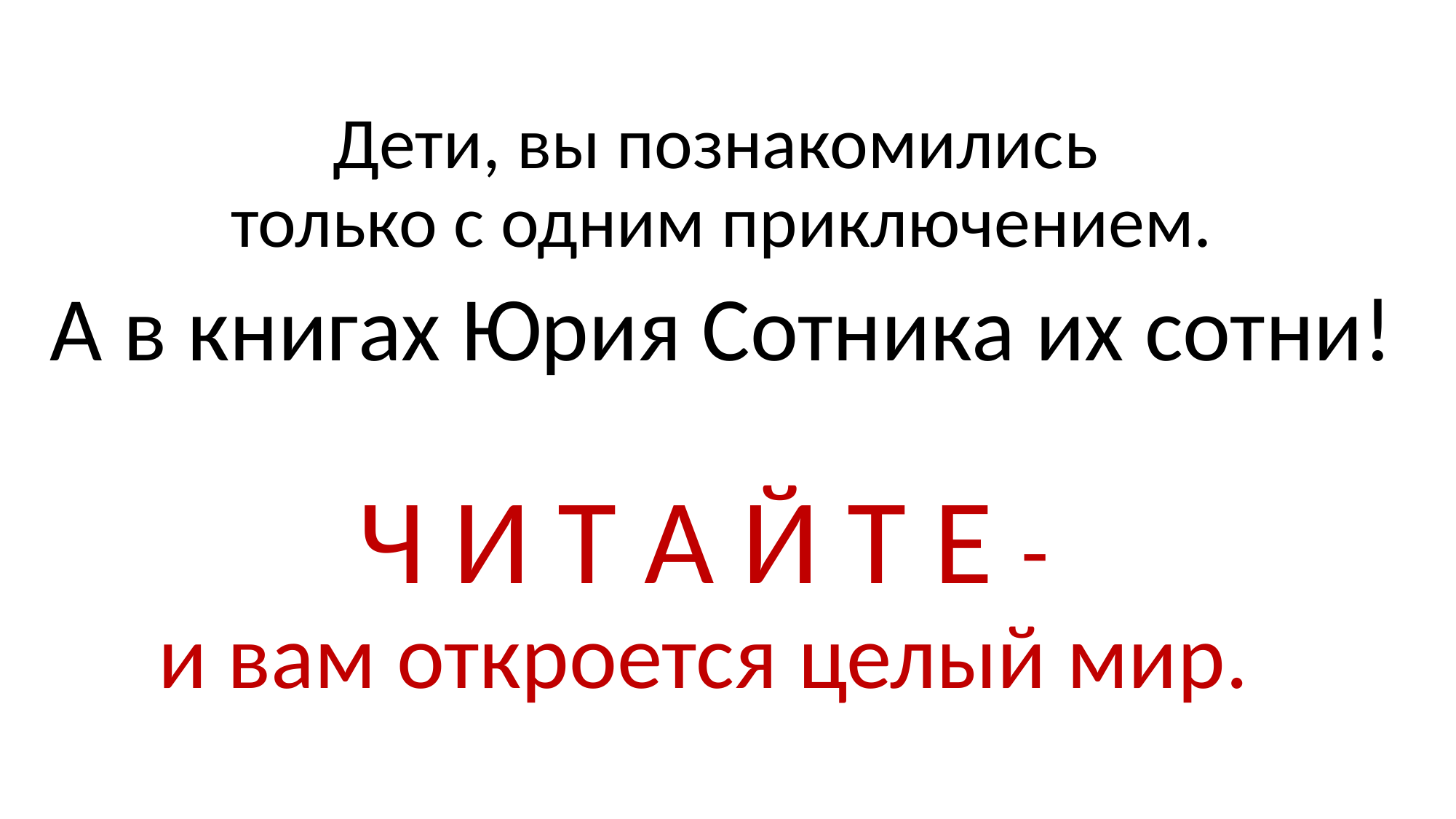

# Дети, вы познакомились только с одним приключением. А в книгах Юрия Сотника их сотни! Ч И Т А Й Т Е - и вам откроется целый мир.